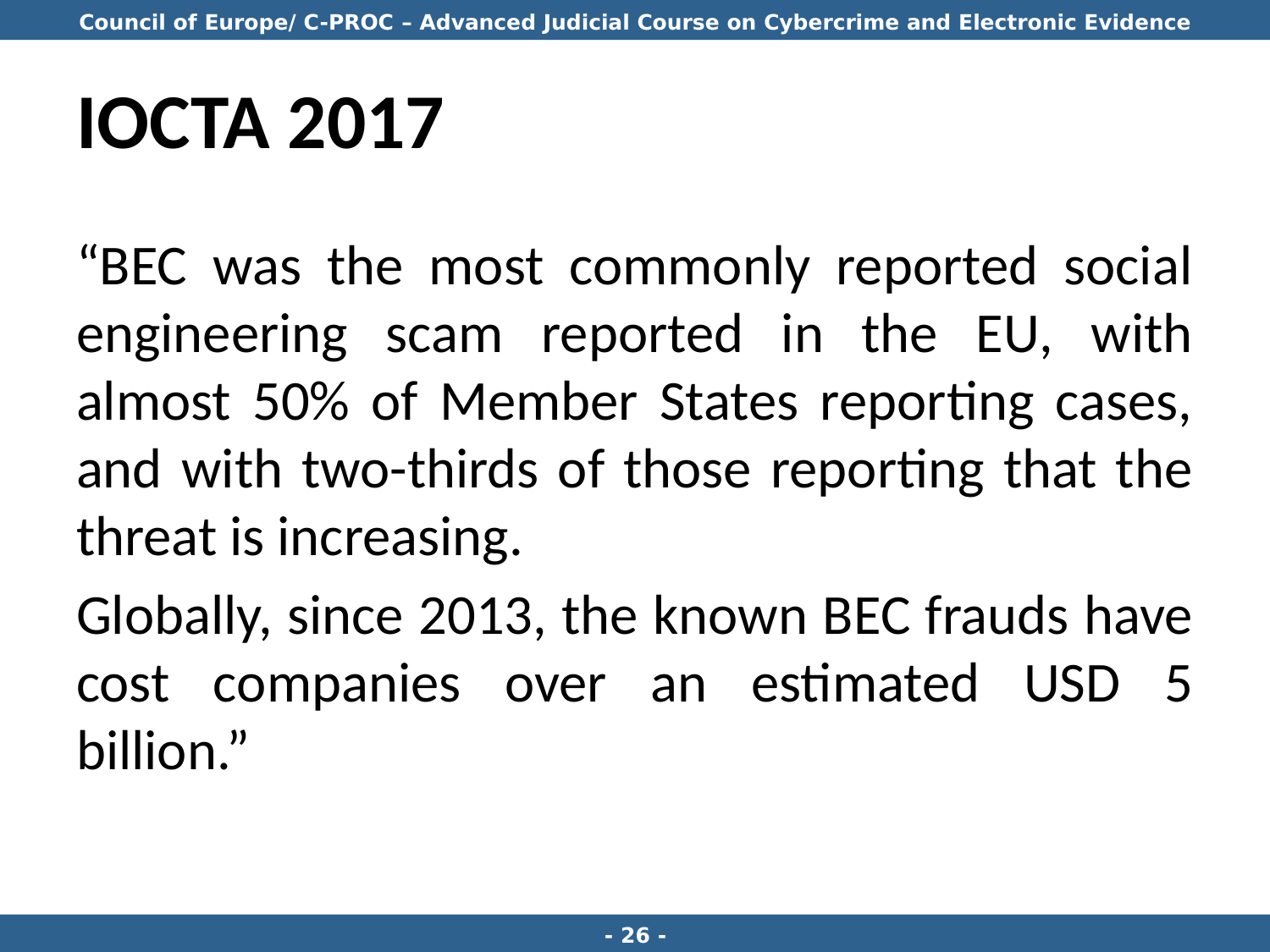

# IOCTA 2017
“BEC was the most commonly reported social engineering scam reported in the EU, with almost 50% of Member States reporting cases, and with two-thirds of those reporting that the threat is increasing.
Globally, since 2013, the known BEC frauds have cost companies over an estimated USD 5 billion.”